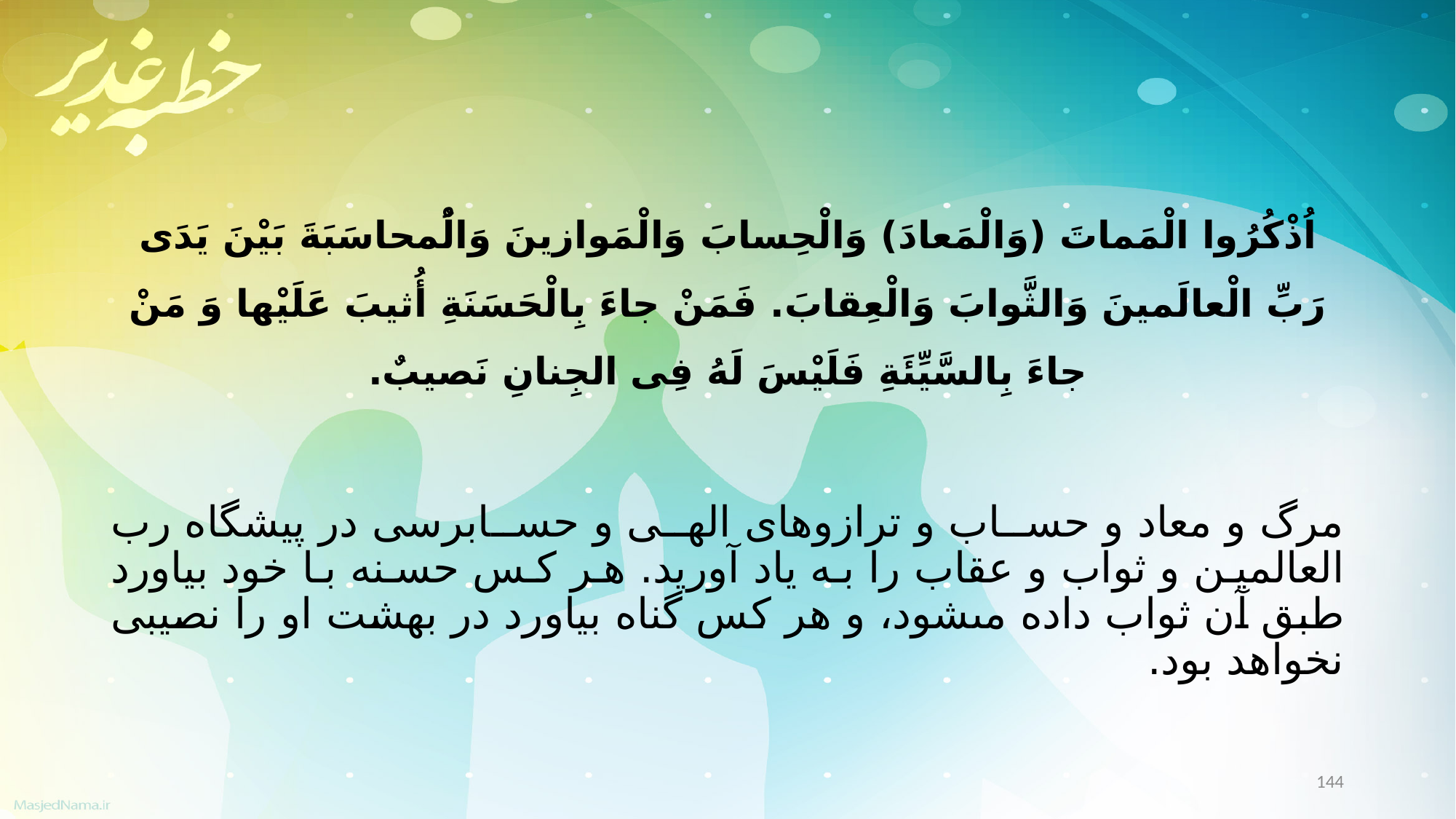

اُذْکُرُوا الْمَماتَ (وَالْمَعادَ) وَالْحِسابَ وَالْمَوازینَ وَالُْمحاسَبَةَ بَیْنَ یَدَی رَبِّ الْعالَمینَ وَالثَّوابَ وَالْعِقابَ. فَمَنْ جاءَ بِالْحَسَنَةِ أُثیبَ عَلَیْها وَ مَنْ جاءَ بِالسَّیِّئَةِ فَلَیْسَ لَهُ فِی الجِنانِ نَصیبٌ.
مرگ و معاد و حساب و ترازوهاى الهى و حسابرسى در پیشگاه رب العالمین و ثواب و عقاب را به یاد آورید. هر کس حسنه با خود بیاورد طبق آن ثواب داده مى‏شود، و هر کس گناه بیاورد در بهشت او را نصیبى نخواهد بود.
144